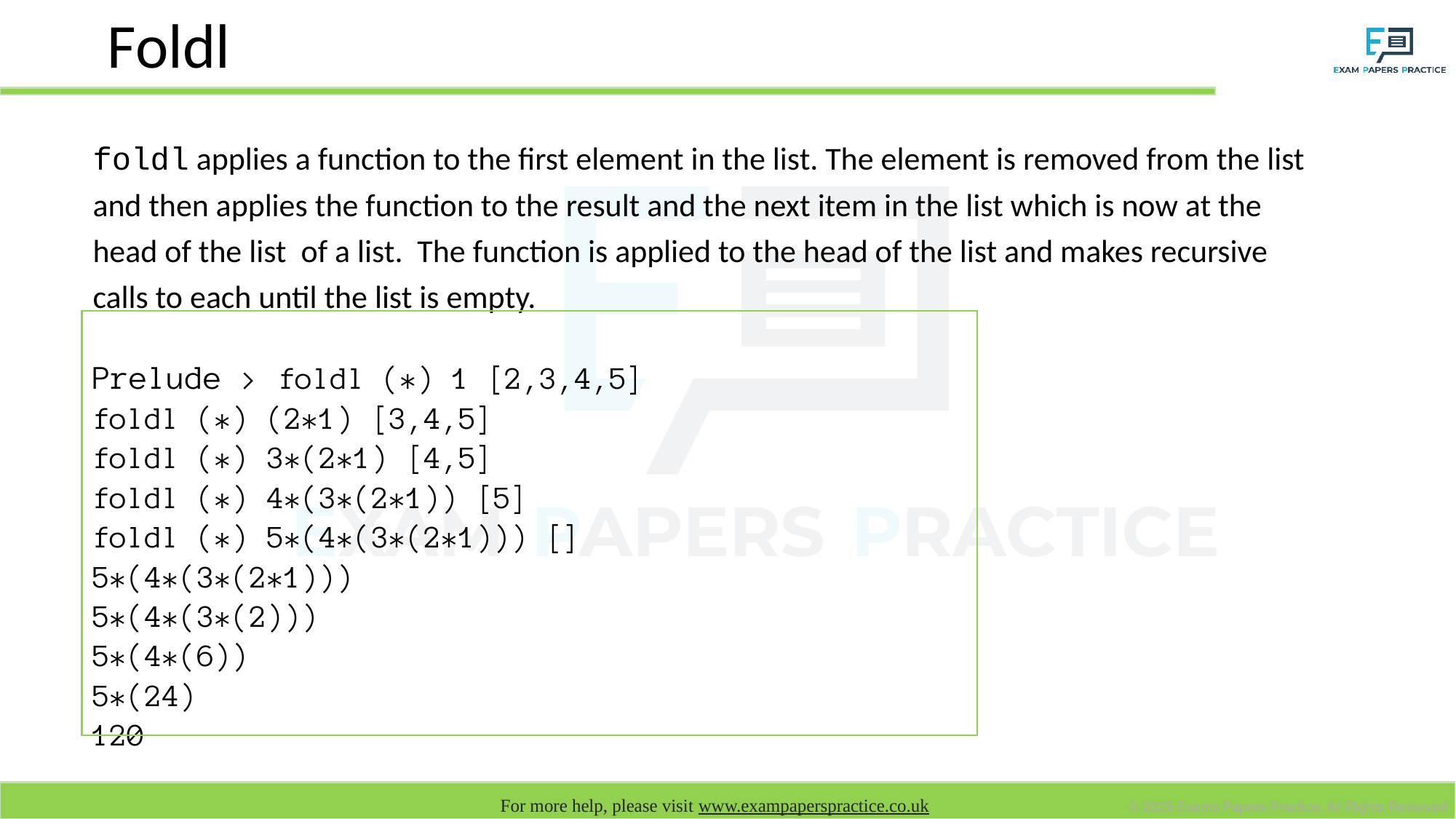

# Foldl
foldl applies a function to the first element in the list. The element is removed from the list and then applies the function to the result and the next item in the list which is now at the head of the list  of a list.  The function is applied to the head of the list and makes recursive calls to each until the list is empty.

Prelude > foldl (*) 1 [2,3,4,5]
foldl (*) (2*1) [3,4,5]
foldl (*) 3*(2*1) [4,5]
foldl (*) 4*(3*(2*1)) [5]
foldl (*) 5*(4*(3*(2*1))) []
5*(4*(3*(2*1)))
5*(4*(3*(2)))
5*(4*(6))
5*(24)
120
c